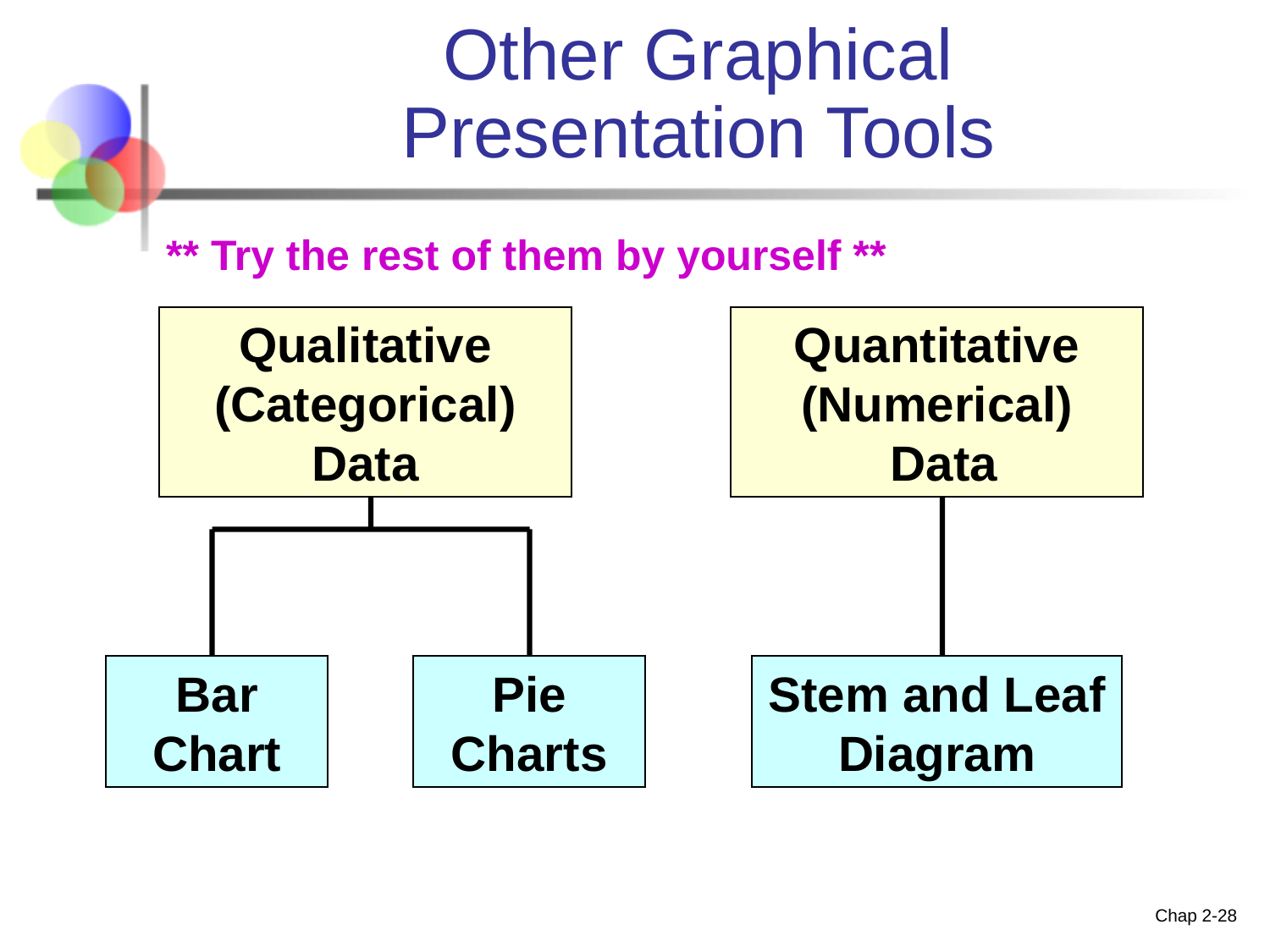

# Other Graphical Presentation Tools
** Try the rest of them by yourself **
Qualitative
(Categorical) Data
Quantitative
(Numerical)
 Data

Bar Chart
Pie Charts
Stem and Leaf Diagram
Chap 2-28